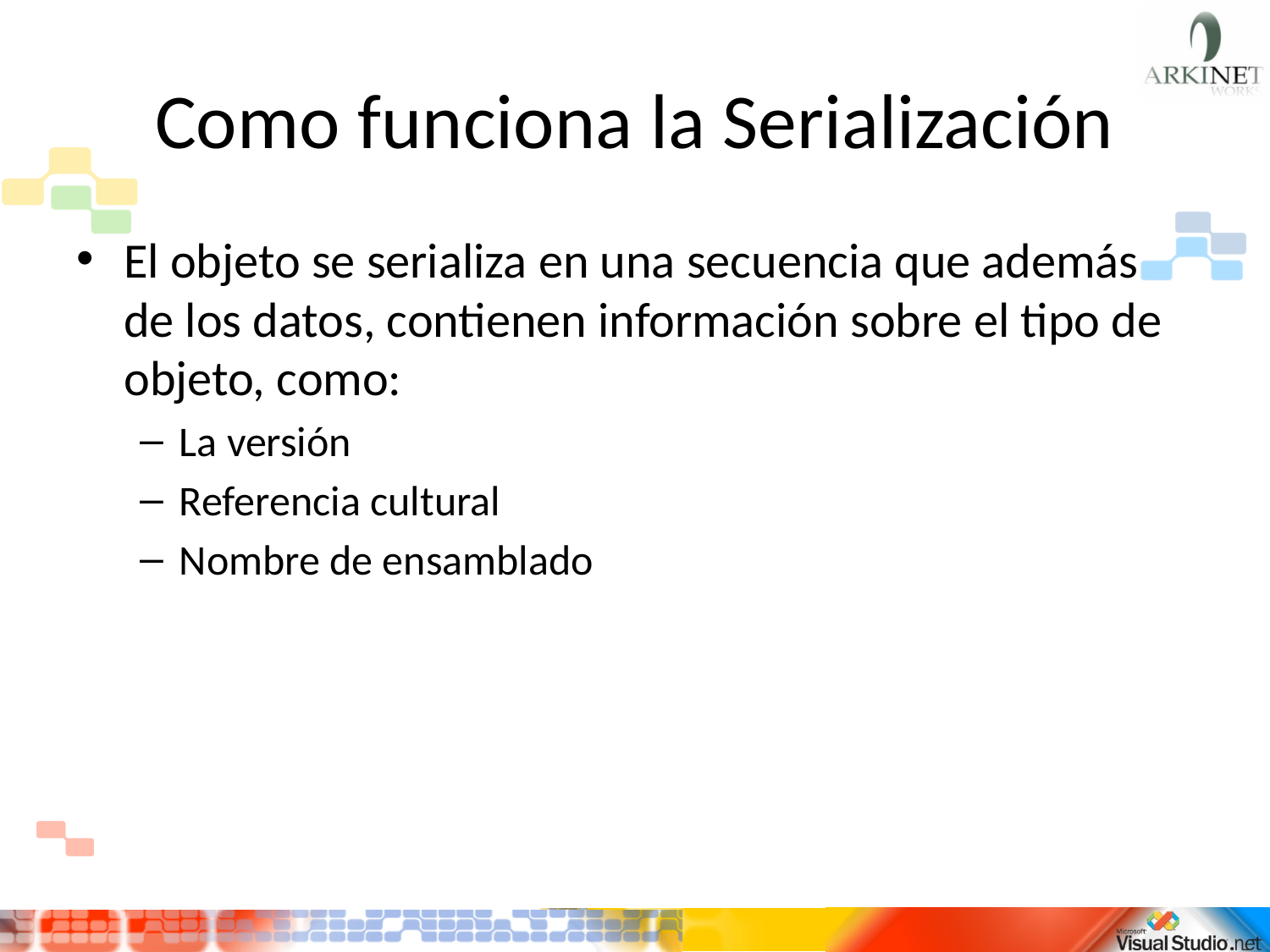

# Como funciona la Serialización
El objeto se serializa en una secuencia que además de los datos, contienen información sobre el tipo de objeto, como:
La versión
Referencia cultural
Nombre de ensamblado